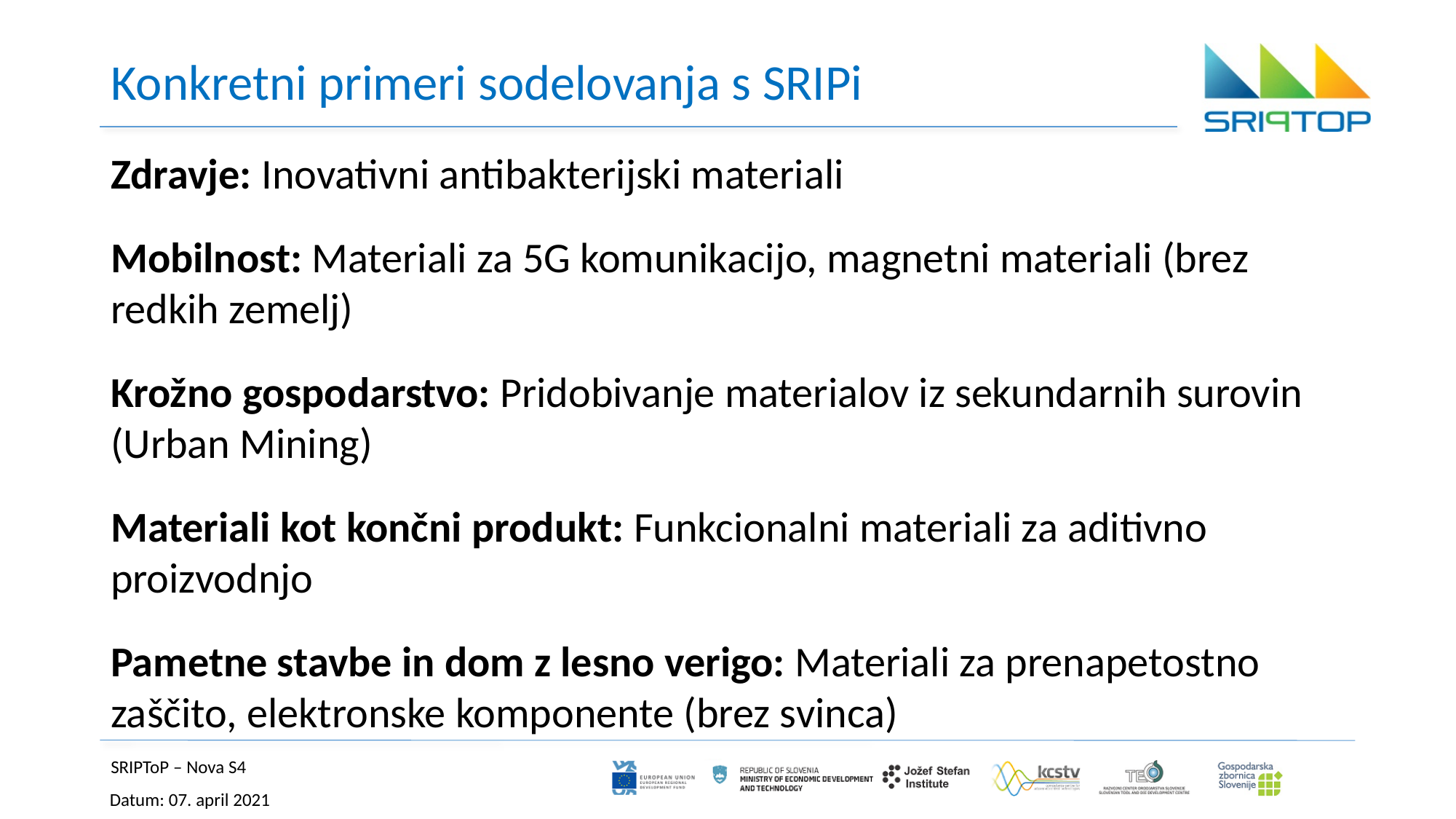

# Konkretni primeri sodelovanja s SRIPi
Zdravje: Inovativni antibakterijski materiali

Mobilnost: Materiali za 5G komunikacijo, magnetni materiali (brez redkih zemelj)

Krožno gospodarstvo: Pridobivanje materialov iz sekundarnih surovin (Urban Mining)

Materiali kot končni produkt: Funkcionalni materiali za aditivno proizvodnjo

Pametne stavbe in dom z lesno verigo: Materiali za prenapetostno zaščito, elektronske komponente (brez svinca)